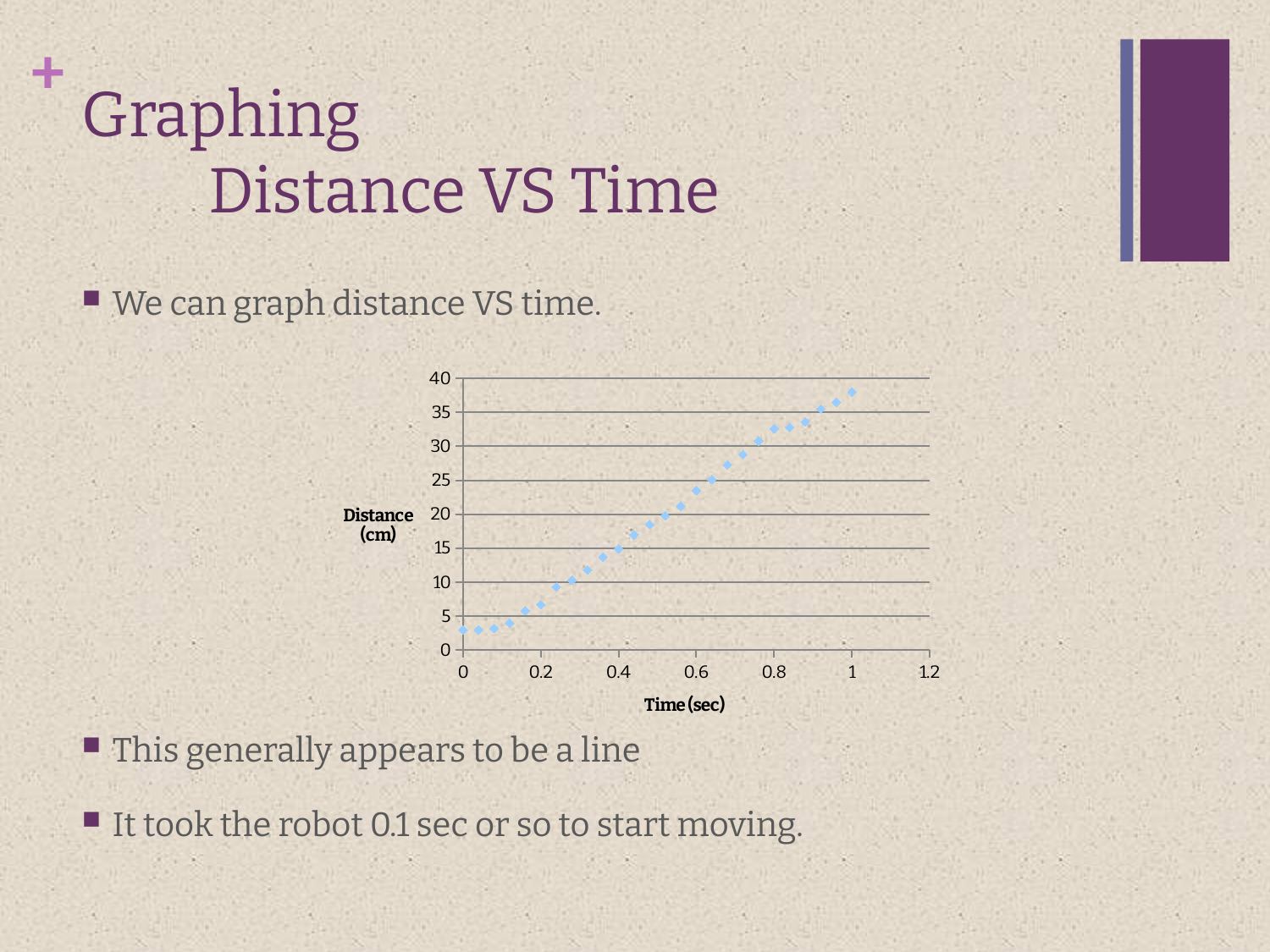

# Graphing Distance VS Time
We can graph distance VS time.

This generally appears to be a line
It took the robot 0.1 sec or so to start moving.

### Chart

| Category |  |
|---|---|